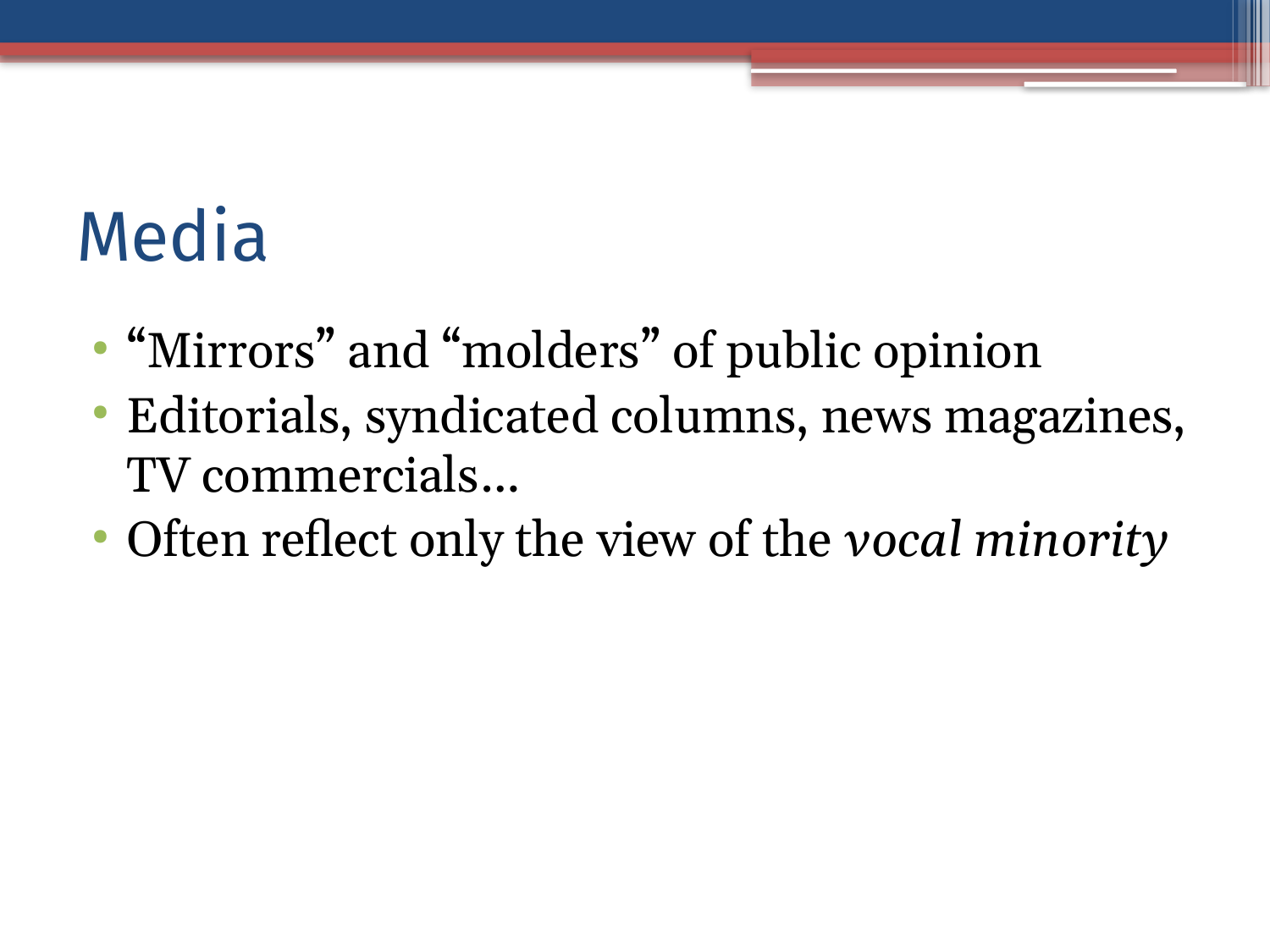

# Media
“Mirrors” and “molders” of public opinion
Editorials, syndicated columns, news magazines, TV commercials…
Often reflect only the view of the vocal minority